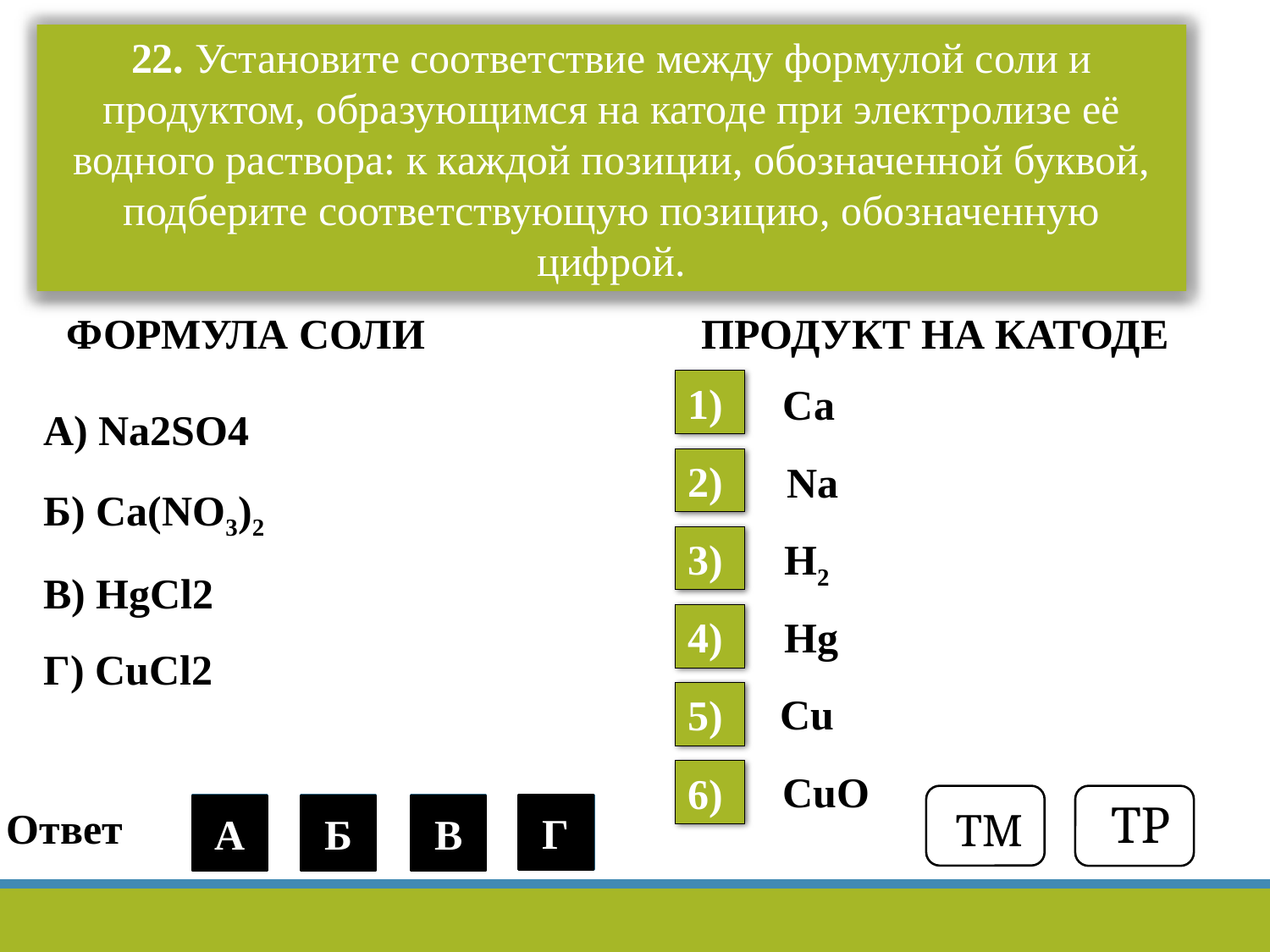

22. Установите соответствие между формулой соли и продуктом, образующимся на катоде при электролизе её водного раствора: к каждой позиции, обозначенной буквой, подберите соответствующую позицию, обозначенную цифрой.
  ФОРМУЛА СОЛИ	                          ПРОДУКТ НА КАТОДЕ
1)
А) Na2SO4
Б) Ca(NO3)2
В) HgCl2
Г) CuCl2
Ca
2)
Na
3)
H2
Hg
4)
Cu
5)
CuO
6)
ТМ
ТР
3
3
4
Г
5
   Ответ
А
Б
В